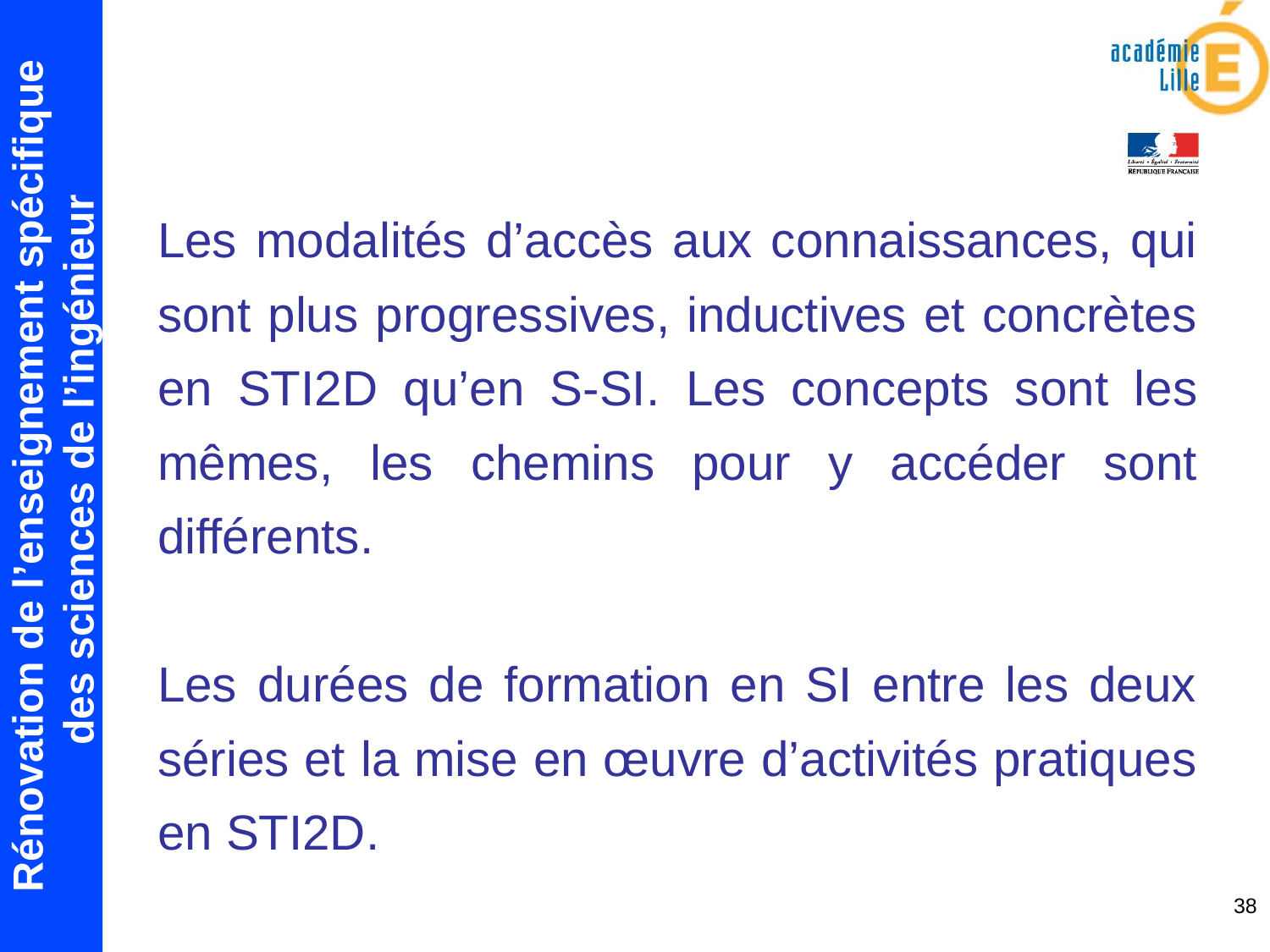

Les modalités d’accès aux connaissances, qui sont plus progressives, inductives et concrètes en STI2D qu’en S-SI. Les concepts sont les mêmes, les chemins pour y accéder sont différents.

Les durées de formation en SI entre les deux séries et la mise en œuvre d’activités pratiques en STI2D.
38